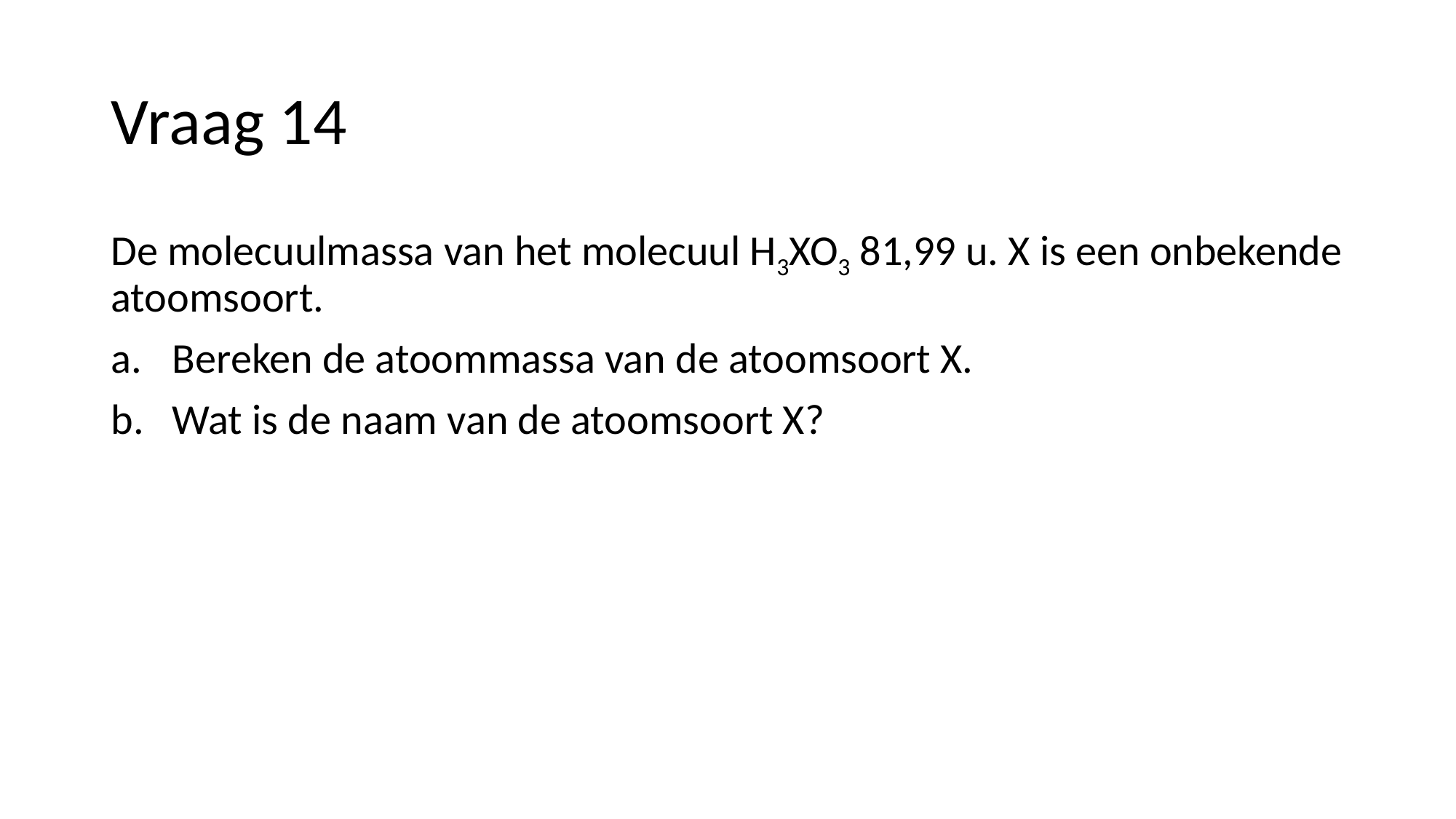

# Vraag 14
De molecuulmassa van het molecuul H3XO3 81,99 u. X is een onbekende atoomsoort.
Bereken de atoommassa van de atoomsoort X.
Wat is de naam van de atoomsoort X?